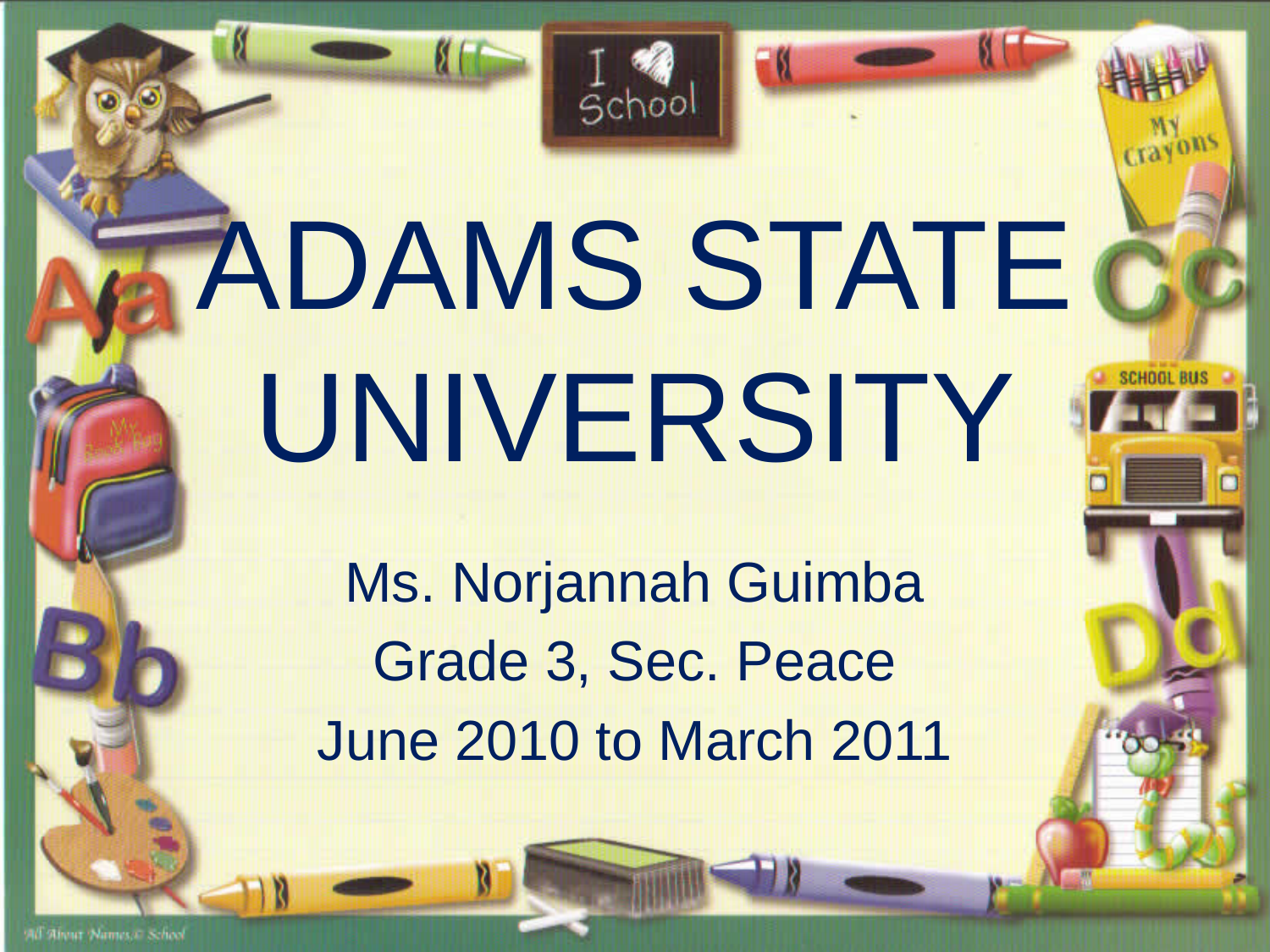

# ADAMS STATE UNIVERSITY
Ms. Norjannah Guimba
Grade 3, Sec. Peace
June 2010 to March 2011